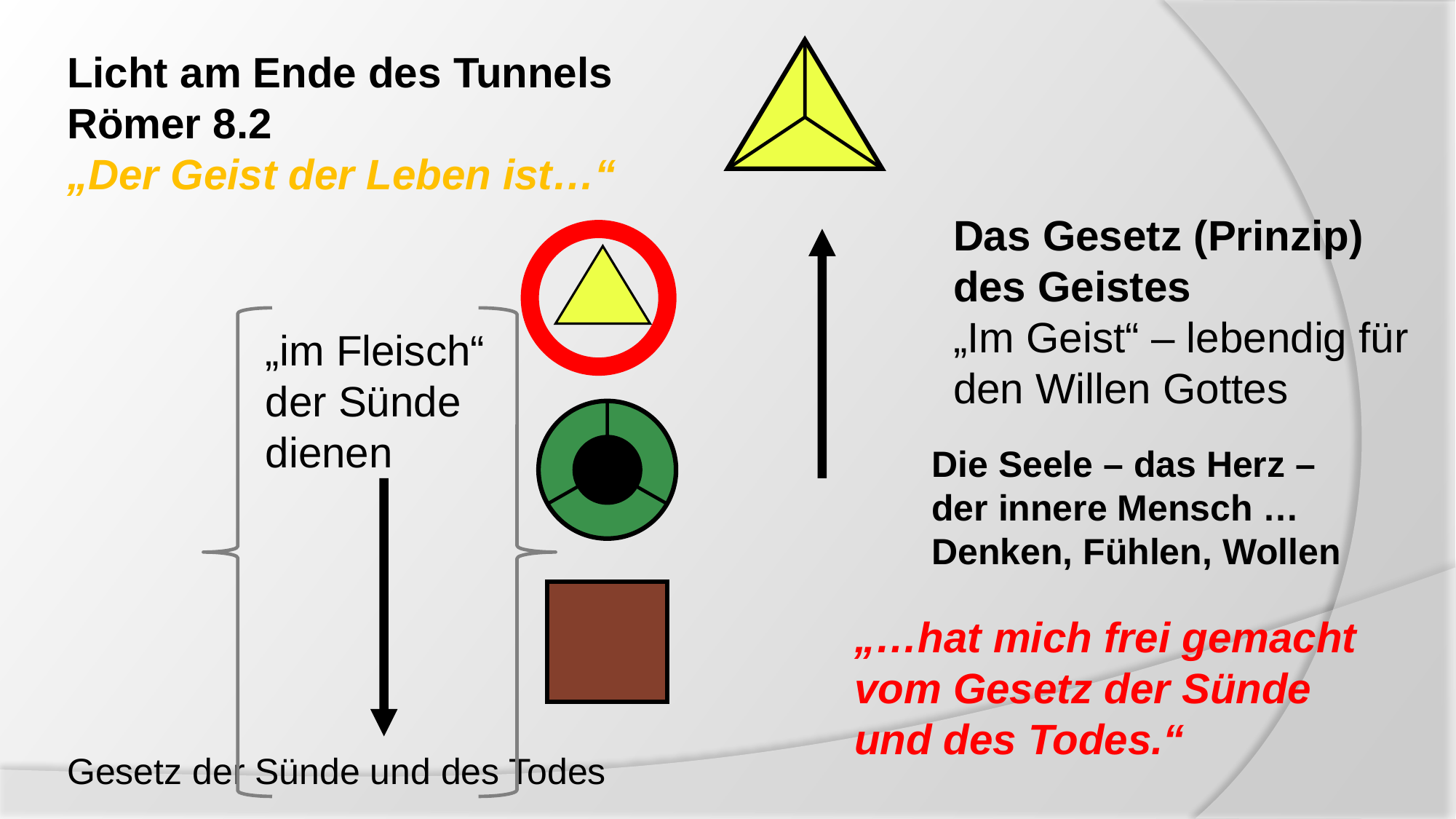

Licht am Ende des Tunnels
Römer 8.2
„Der Geist der Leben ist…“
Das Gesetz (Prinzip)
des Geistes
„Im Geist“ – lebendig für den Willen Gottes

„im Fleisch“
der Sünde dienen

Die Seele – das Herz – der innere Mensch … Denken, Fühlen, Wollen

„…hat mich frei gemacht vom Gesetz der Sünde und des Todes.“
Gesetz der Sünde und des Todes